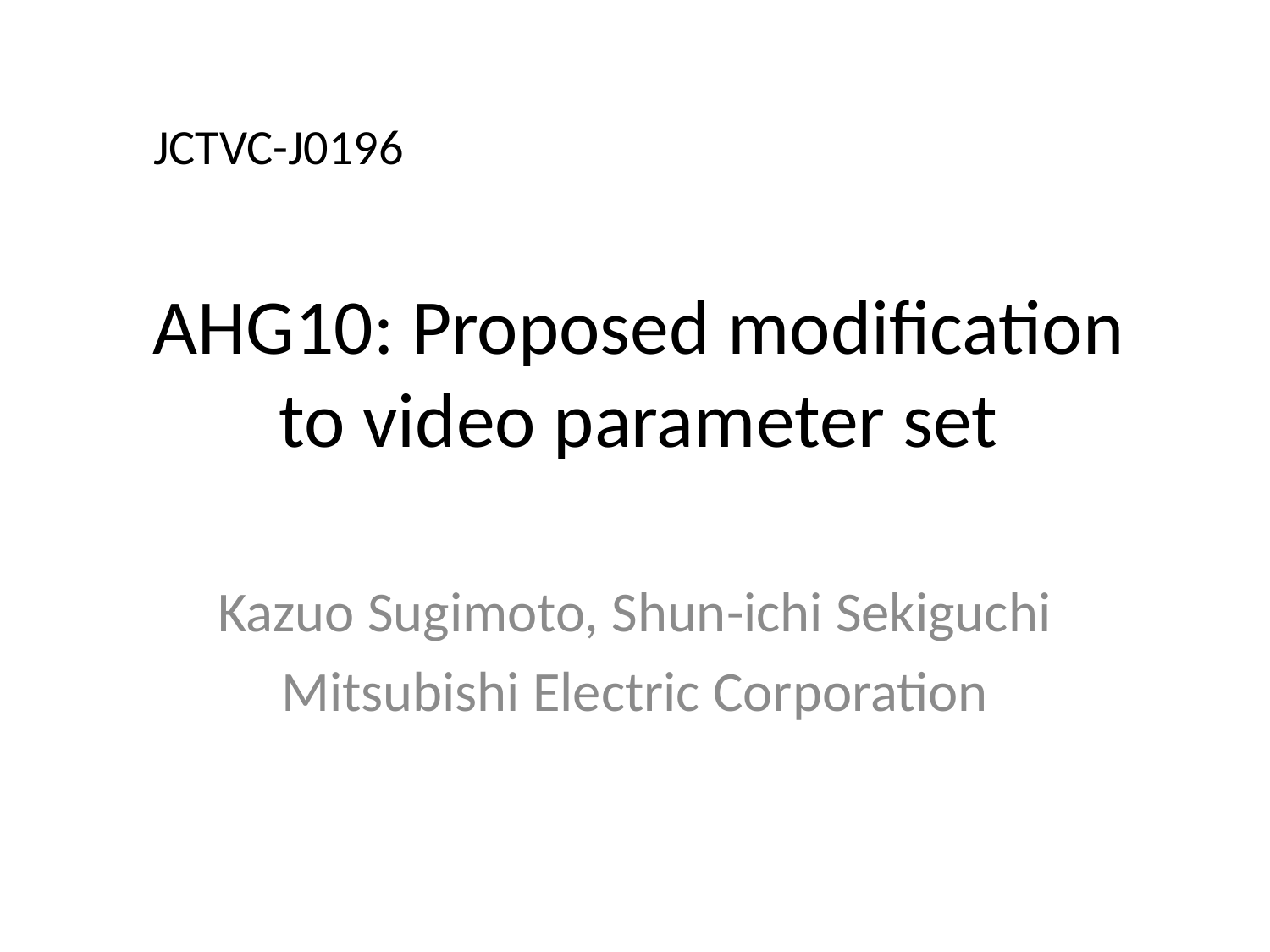

JCTVC-J0196
# AHG10: Proposed modification to video parameter set
Kazuo Sugimoto, Shun-ichi Sekiguchi
Mitsubishi Electric Corporation